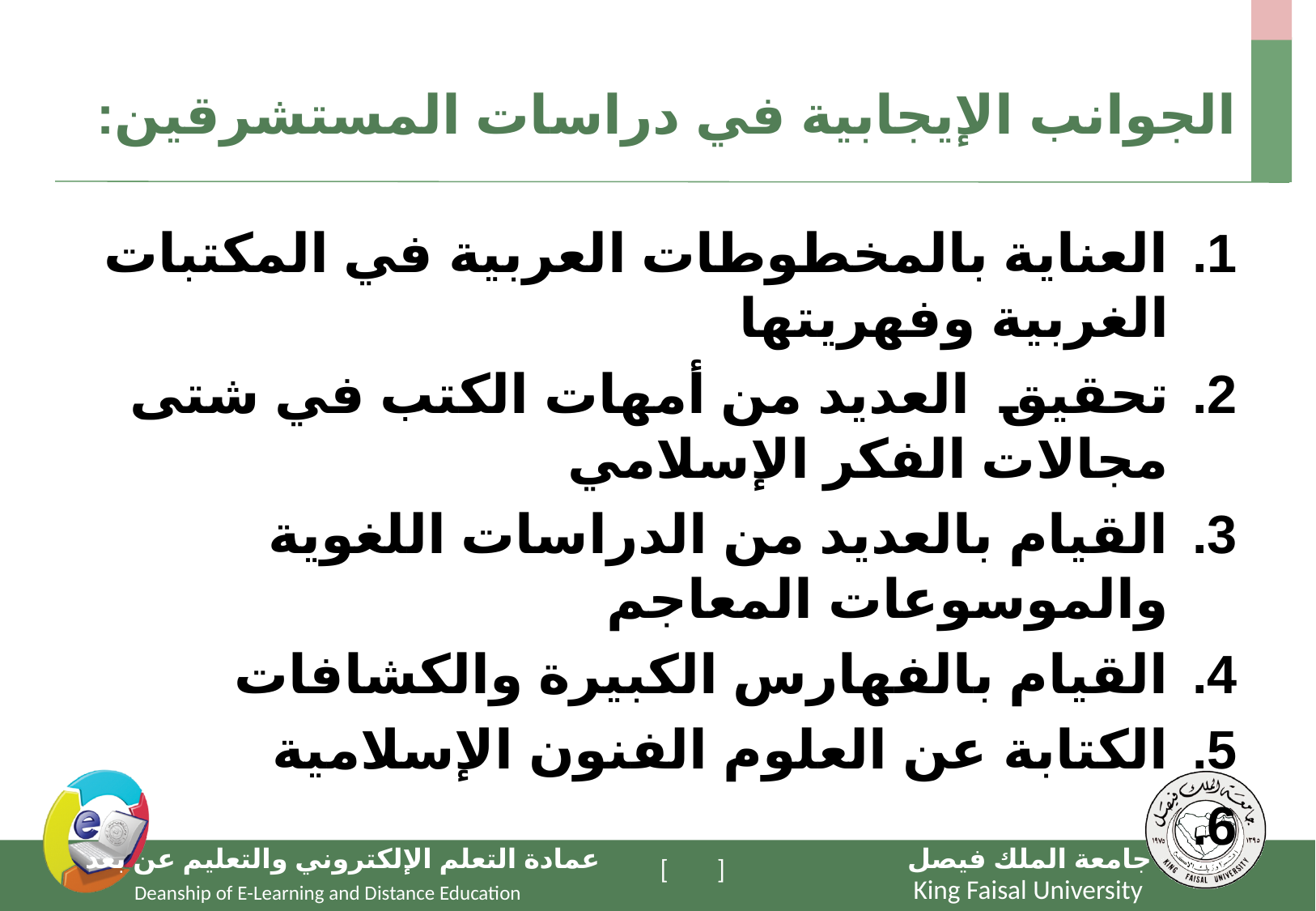

# الجوانب الإيجابية في دراسات المستشرقين:
العناية بالمخطوطات العربية في المكتبات الغربية وفهريتها
تحقيق  العديد من أمهات الكتب في شتى مجالات الفكر الإسلامي
القيام بالعديد من الدراسات اللغوية والموسوعات المعاجم
القيام بالفهارس الكبيرة والكشافات
الكتابة عن العلوم الفنون الإسلامية